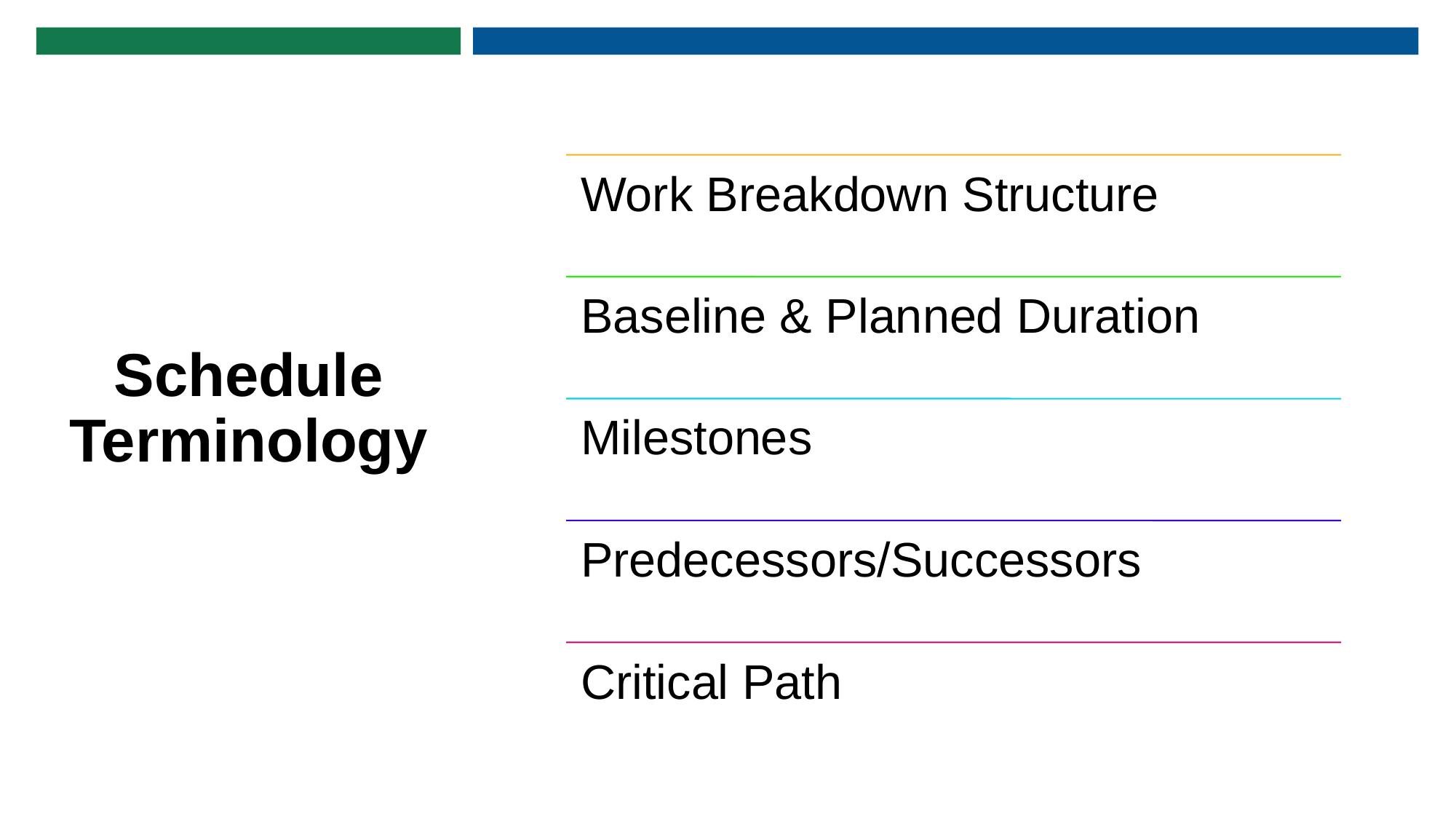

# Schedule Terminology
Work Breakdown Structure
Baseline & Planned Duration
Milestones
Predecessors/Successors
Critical Path